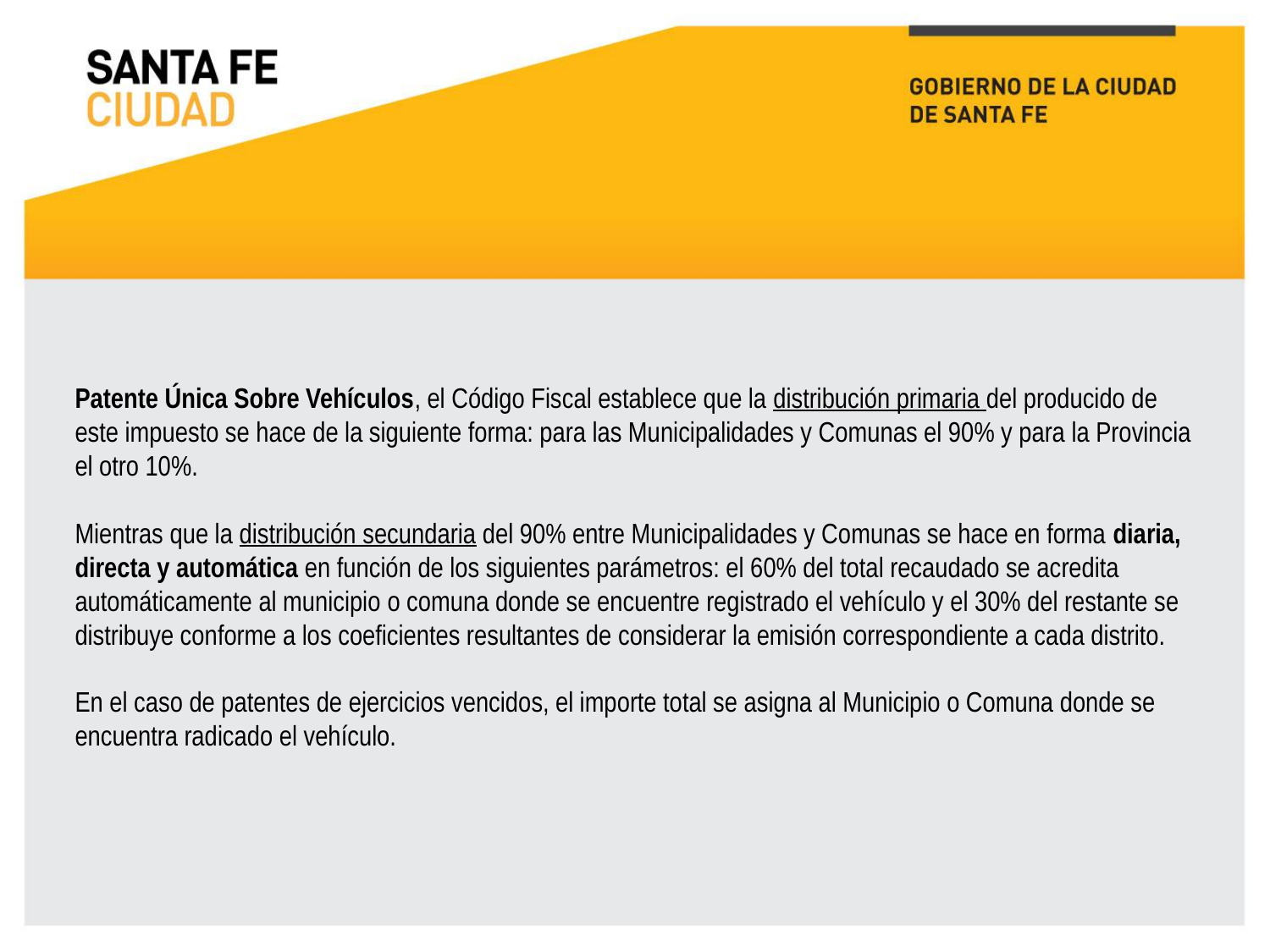

# Patente Única Sobre Vehículos, el Código Fiscal establece que la distribución primaria del producido de este impuesto se hace de la siguiente forma: para las Municipalidades y Comunas el 90% y para la Provincia el otro 10%. Mientras que la distribución secundaria del 90% entre Municipalidades y Comunas se hace en forma diaria, directa y automática en función de los siguientes parámetros: el 60% del total recaudado se acredita automáticamente al municipio o comuna donde se encuentre registrado el vehículo y el 30% del restante se distribuye conforme a los coeficientes resultantes de considerar la emisión correspondiente a cada distrito. En el caso de patentes de ejercicios vencidos, el importe total se asigna al Municipio o Comuna donde se encuentra radicado el vehículo.